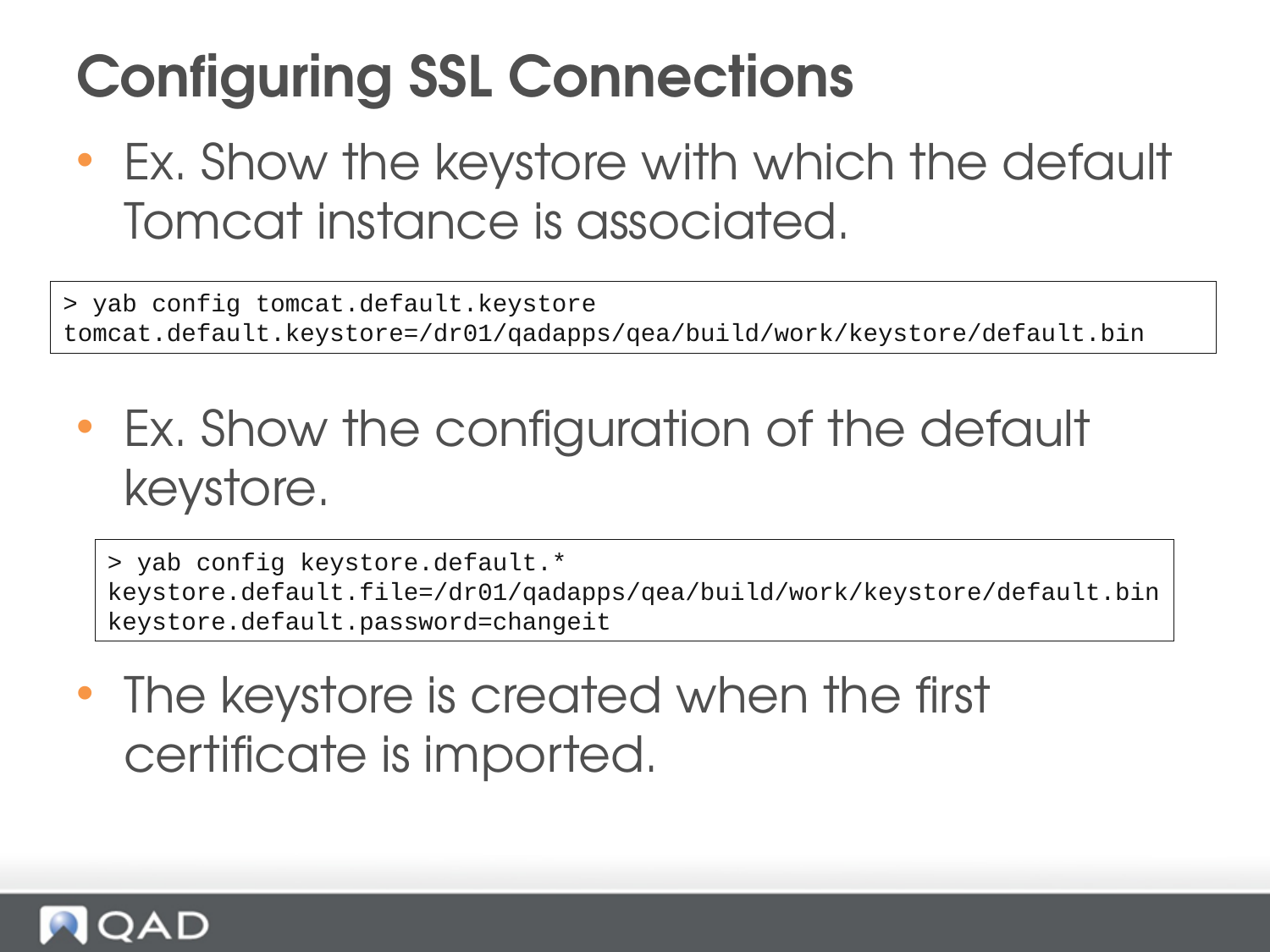

# Configuring SSL Connections
Ex. Show the keystore with which the default Tomcat instance is associated.

Ex. Show the configuration of the default keystore.

The keystore is created when the first certificate is imported.
> yab config tomcat.default.keystore
tomcat.default.keystore=/dr01/qadapps/qea/build/work/keystore/default.bin
> yab config keystore.default.*
keystore.default.file=/dr01/qadapps/qea/build/work/keystore/default.bin
keystore.default.password=changeit